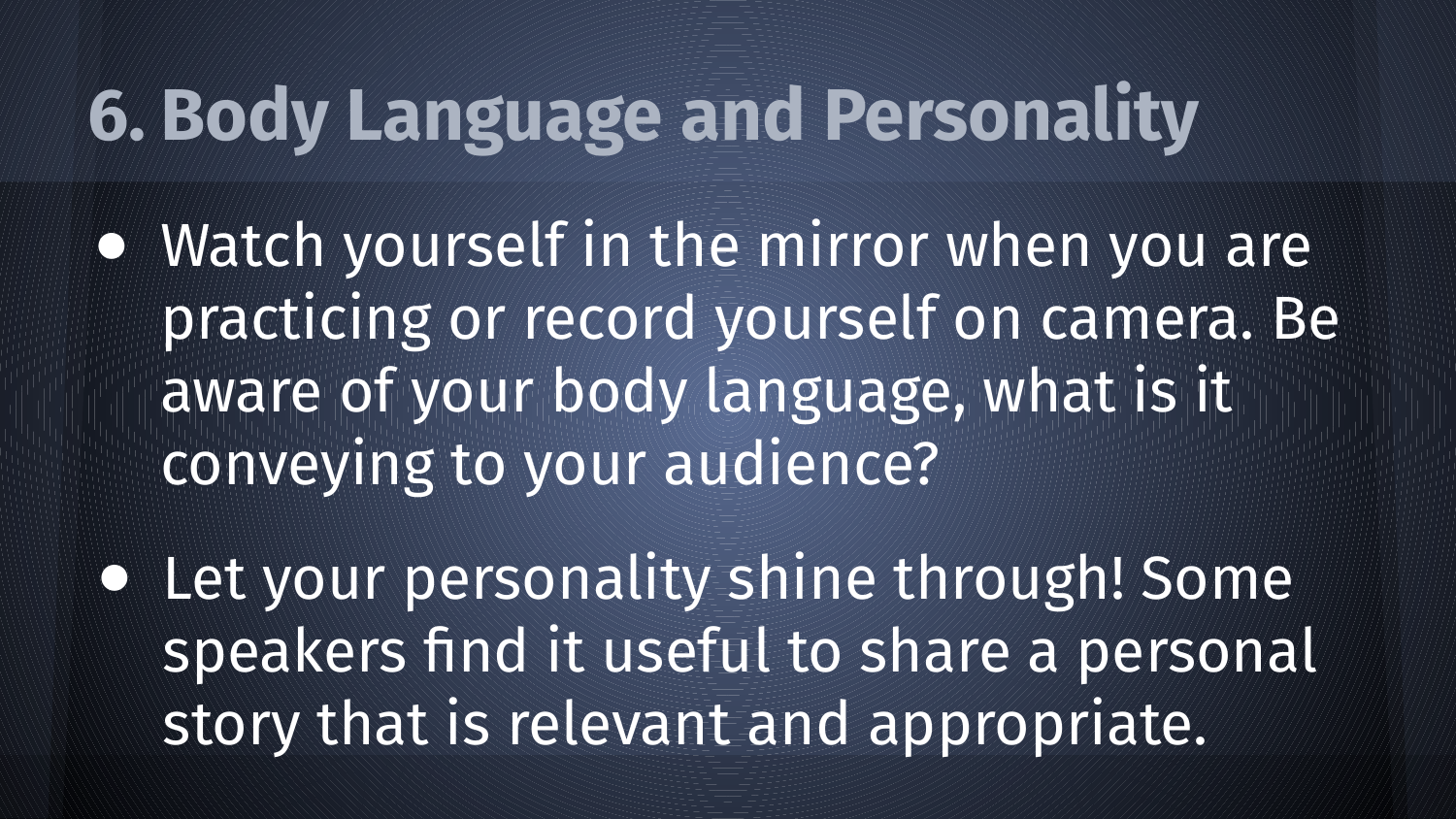

# Body Language and Personality
Watch yourself in the mirror when you are practicing or record yourself on camera. Be aware of your body language, what is it conveying to your audience?

Let your personality shine through! Some speakers find it useful to share a personal story that is relevant and appropriate.